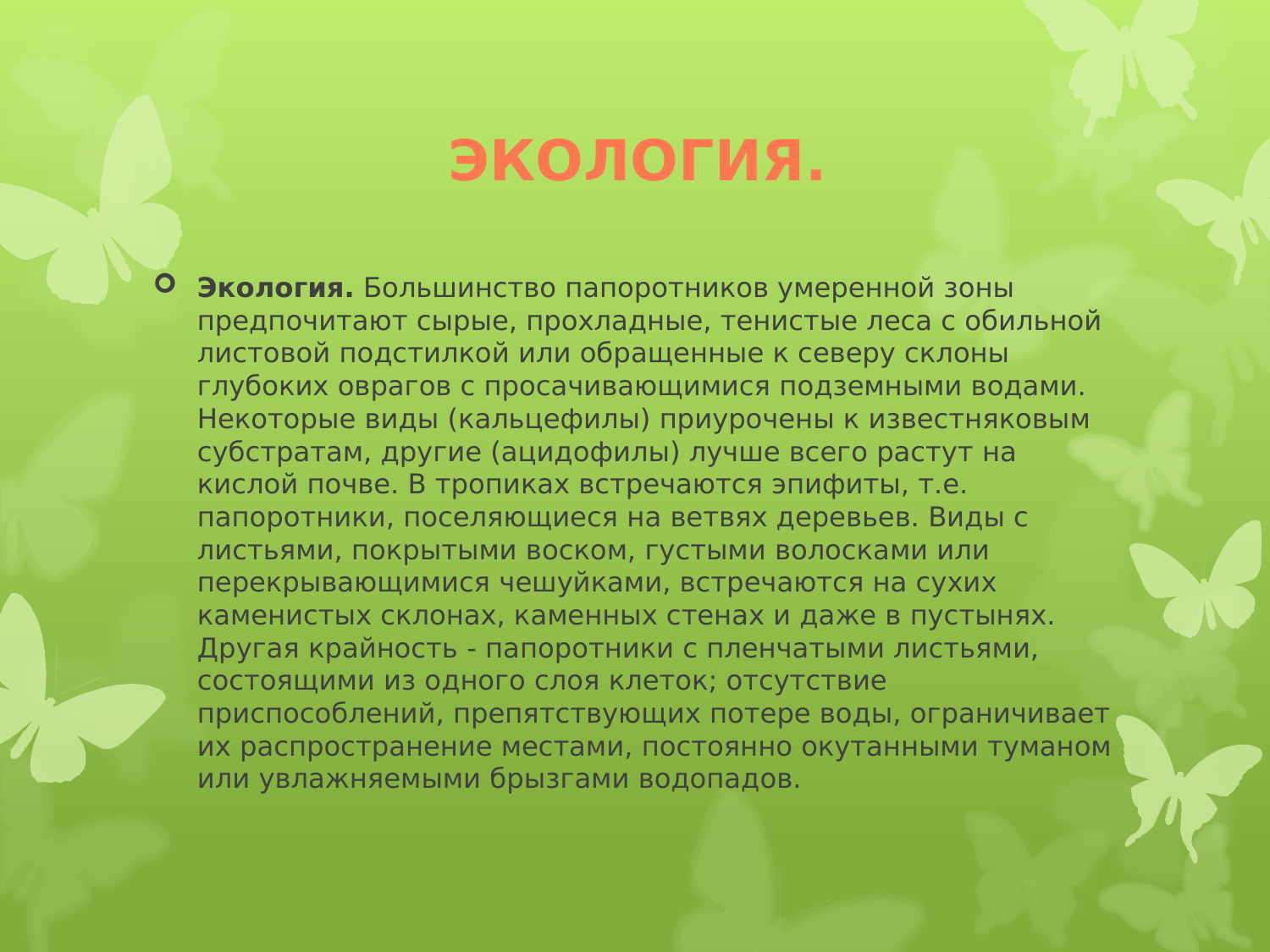

# Экология.
Экология. Большинство папоротников умеренной зоны предпочитают сырые, прохладные, тенистые леса с обильной листовой подстилкой или обращенные к северу склоны глубоких оврагов с просачивающимися подземными водами. Некоторые виды (кальцефилы) приурочены к известняковым субстратам, другие (ацидофилы) лучше всего растут на кислой почве. В тропиках встречаются эпифиты, т.е. папоротники, поселяющиеся на ветвях деревьев. Виды с листьями, покрытыми воском, густыми волосками или перекрывающимися чешуйками, встречаются на сухих каменистых склонах, каменных стенах и даже в пустынях. Другая крайность - папоротники с пленчатыми листьями, состоящими из одного слоя клеток; отсутствие приспособлений, препятствующих потере воды, ограничивает их распространение местами, постоянно окутанными туманом или увлажняемыми брызгами водопадов.